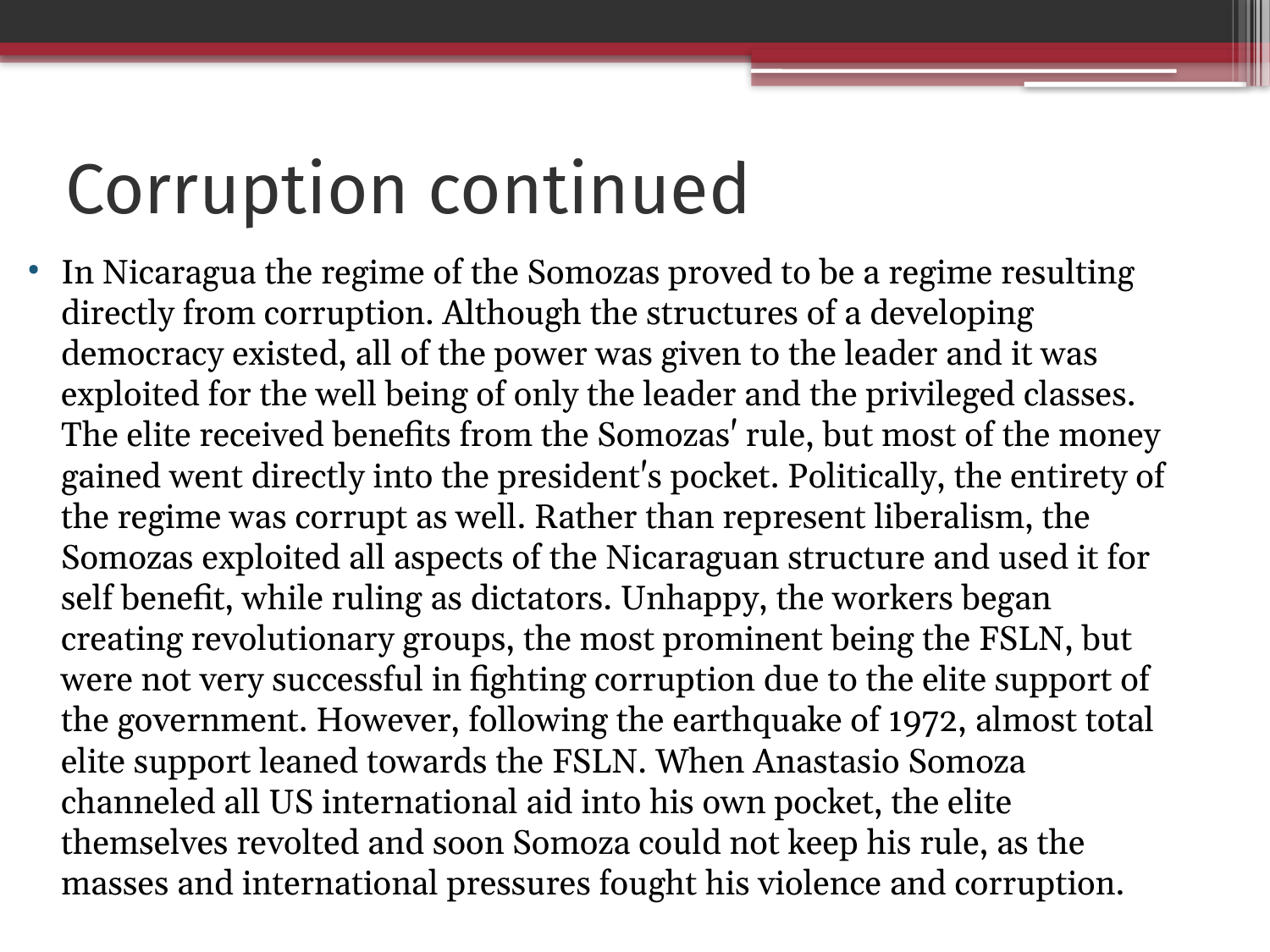

# Corruption continued
In Nicaragua the regime of the Somozas proved to be a regime resulting directly from corruption. Although the structures of a developing democracy existed, all of the power was given to the leader and it was exploited for the well being of only the leader and the privileged classes. The elite received benefits from the Somozas' rule, but most of the money gained went directly into the president's pocket. Politically, the entirety of the regime was corrupt as well. Rather than represent liberalism, the Somozas exploited all aspects of the Nicaraguan structure and used it for self benefit, while ruling as dictators. Unhappy, the workers began creating revolutionary groups, the most prominent being the FSLN, but were not very successful in fighting corruption due to the elite support of the government. However, following the earthquake of 1972, almost total elite support leaned towards the FSLN. When Anastasio Somoza channeled all US international aid into his own pocket, the elite themselves revolted and soon Somoza could not keep his rule, as the masses and international pressures fought his violence and corruption.